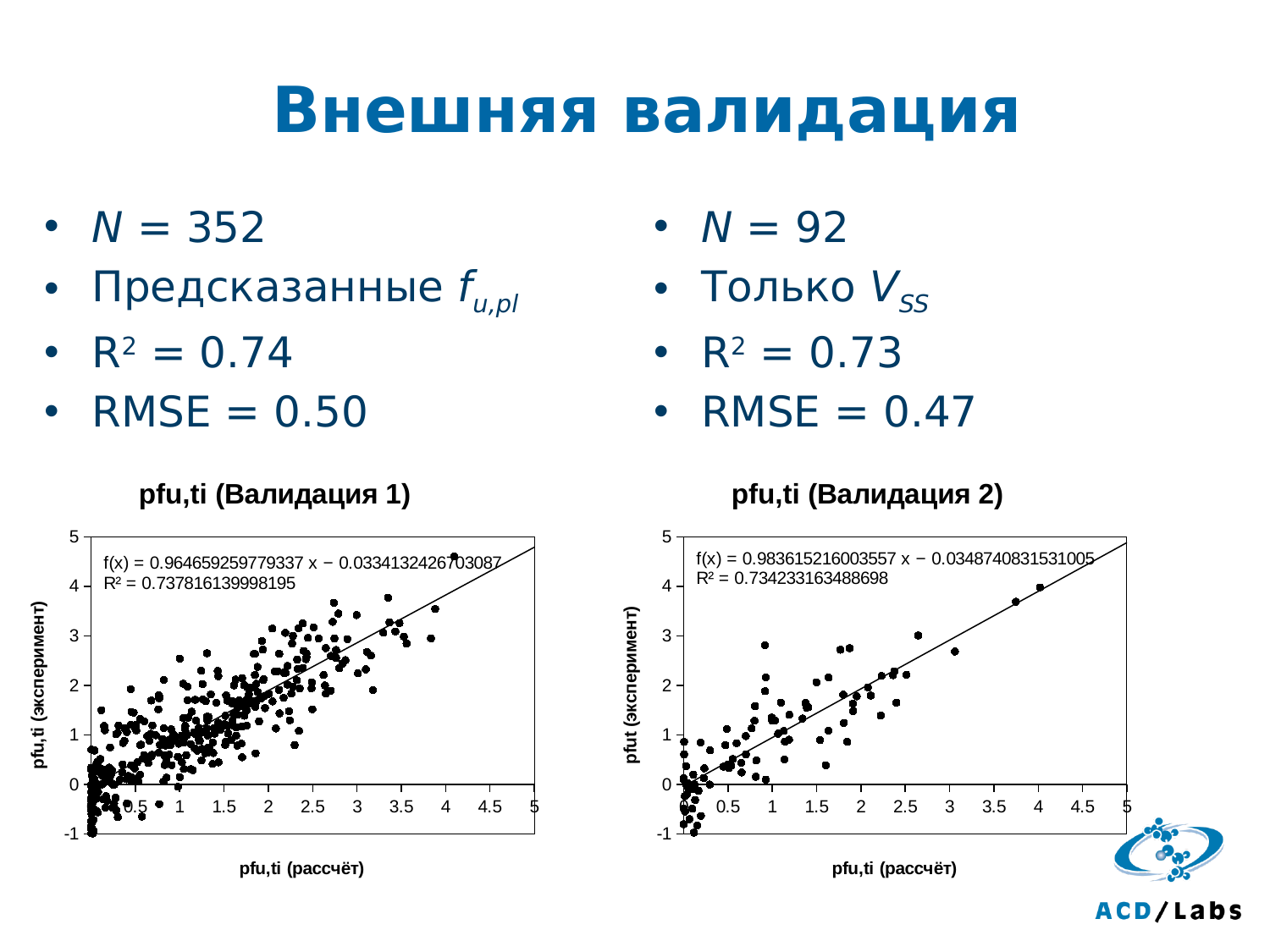

# Внешняя валидация
N = 352
Предсказанные fu,pl
R2 = 0.74
RMSE = 0.50
N = 92
Только VSS
R2 = 0.73
RMSE = 0.47

### Chart: pfu,ti (Валидация 1)

| Category |  |
|---|---|

### Chart: pfu,ti (Валидация 2)

| Category |  |
|---|---|